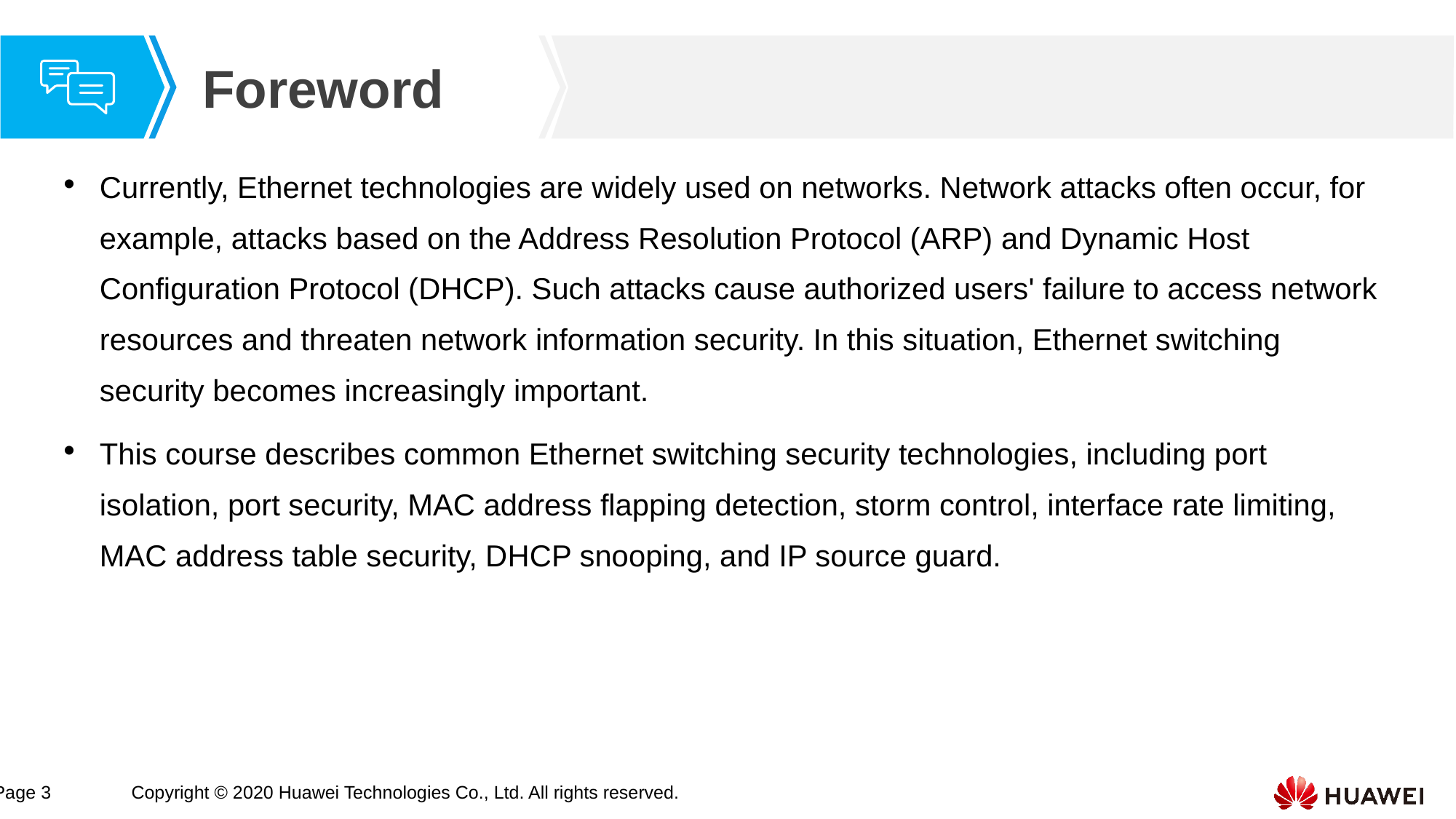

Currently, Ethernet technologies are widely used on networks. Network attacks often occur, for example, attacks based on the Address Resolution Protocol (ARP) and Dynamic Host Configuration Protocol (DHCP). Such attacks cause authorized users' failure to access network resources and threaten network information security. In this situation, Ethernet switching security becomes increasingly important.
This course describes common Ethernet switching security technologies, including port isolation, port security, MAC address flapping detection, storm control, interface rate limiting, MAC address table security, DHCP snooping, and IP source guard.